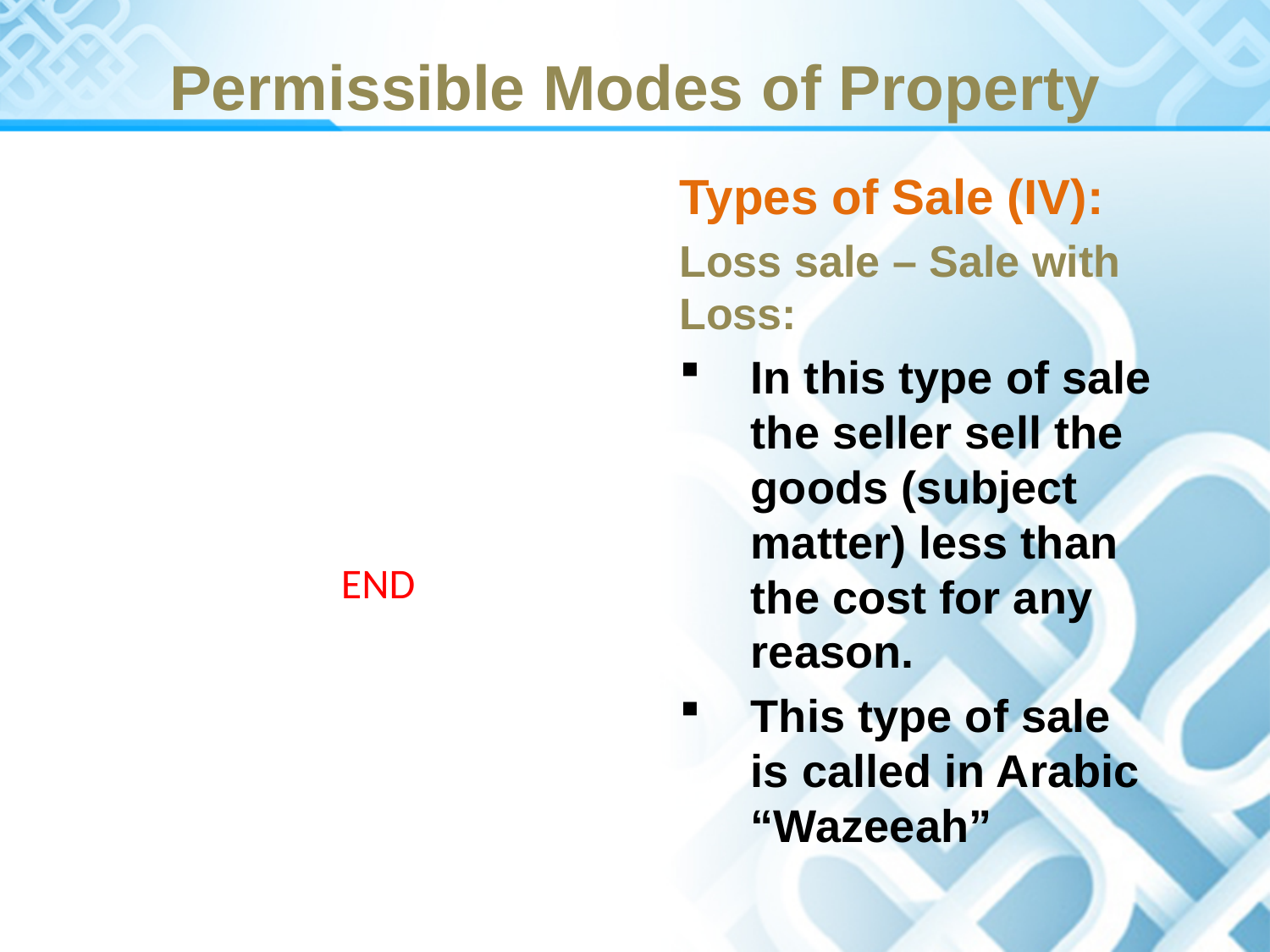

Permissible Modes of Property
Types of Sale (IV):
Loss sale – Sale with Loss:
In this type of sale the seller sell the goods (subject matter) less than the cost for any reason.
This type of sale is called in Arabic “Wazeeah”
END